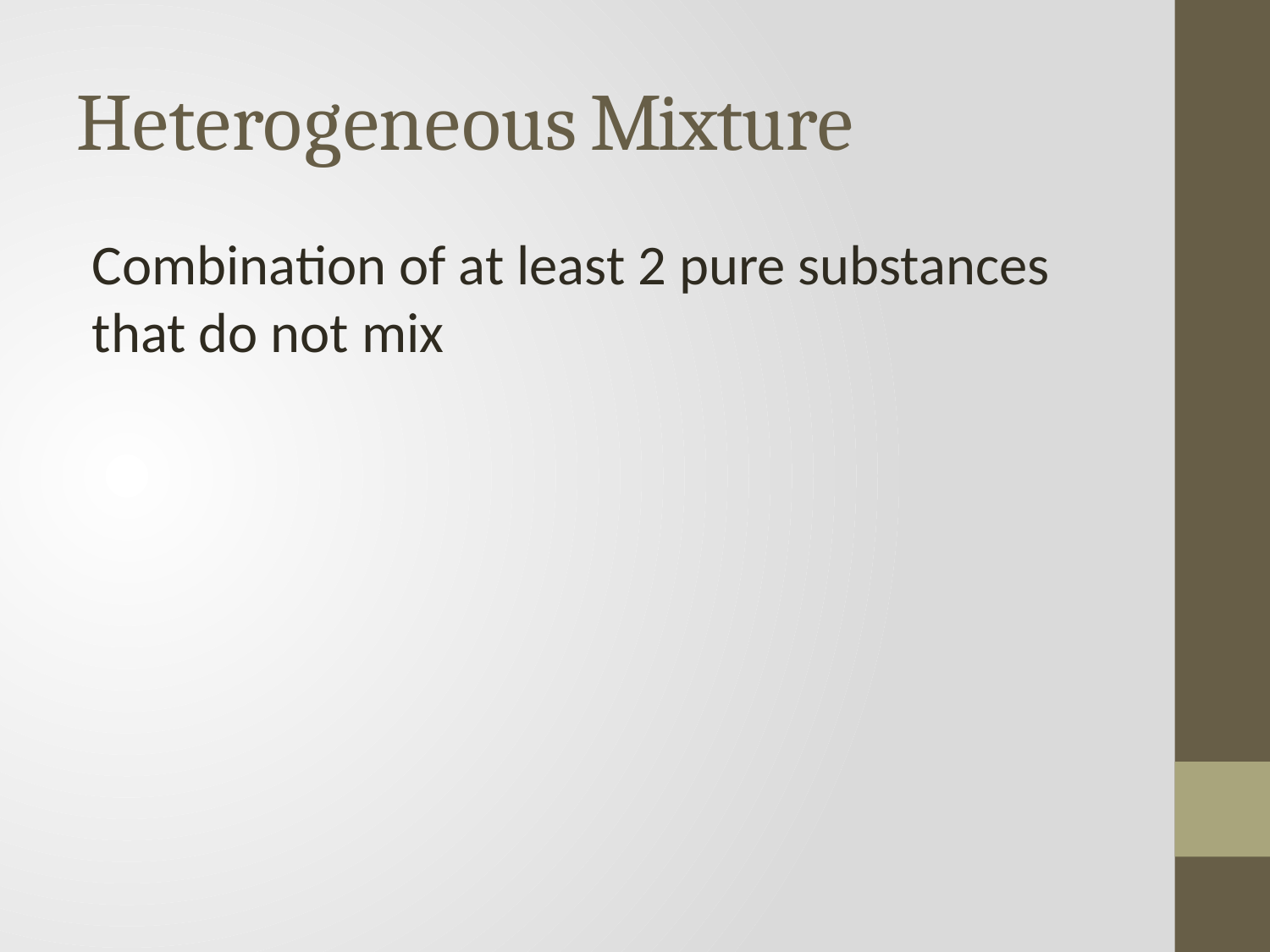

# Heterogeneous Mixture
Combination of at least 2 pure substances that do not mix